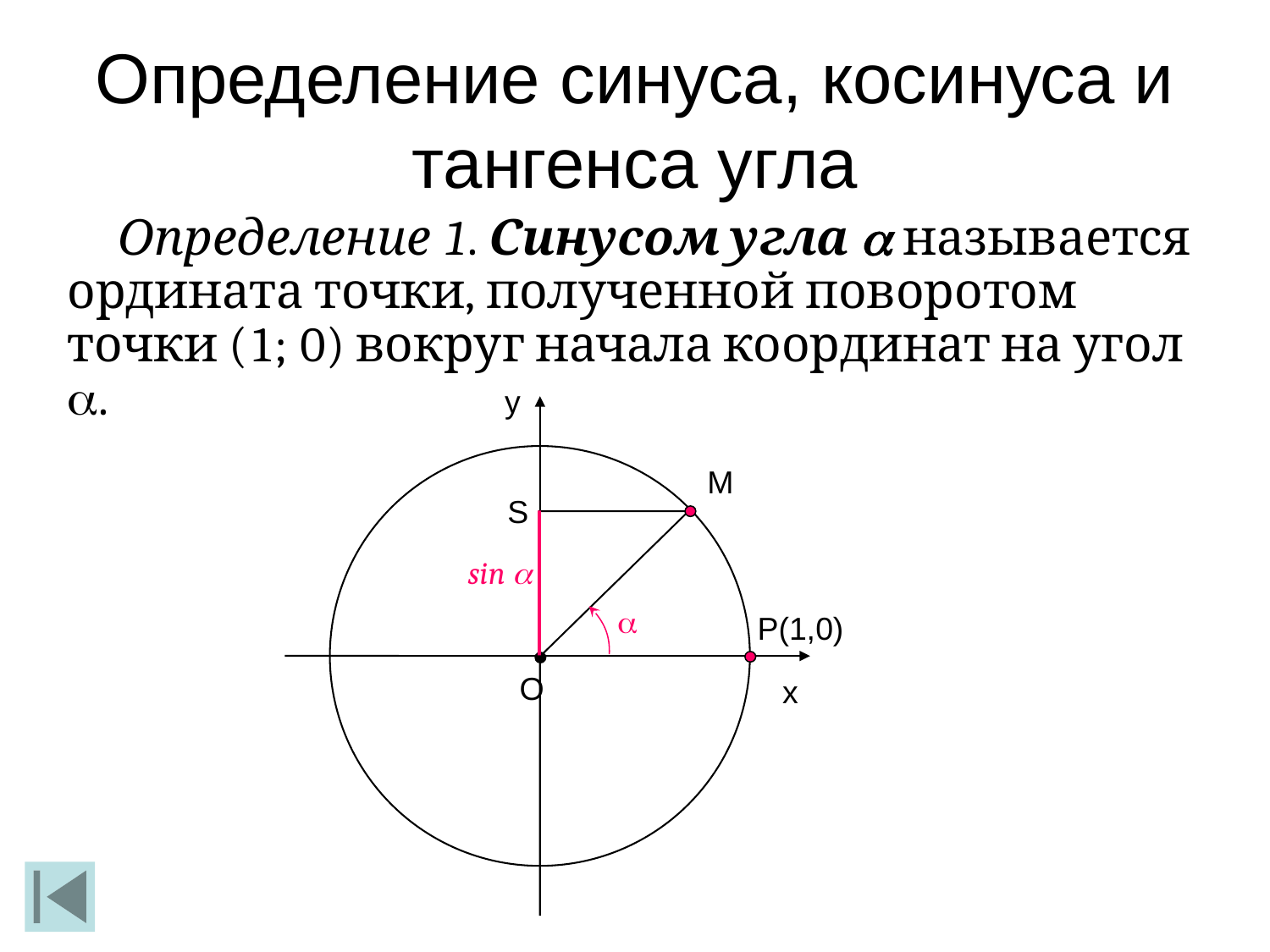

Определение синуса, косинуса и тангенса угла
Определение 1. Синусом угла α называется ордината точки, полученной поворотом точки (1; 0) вокруг начала координат на угол α.
y

M
S

sin α
α
Р(1,0)

О

х